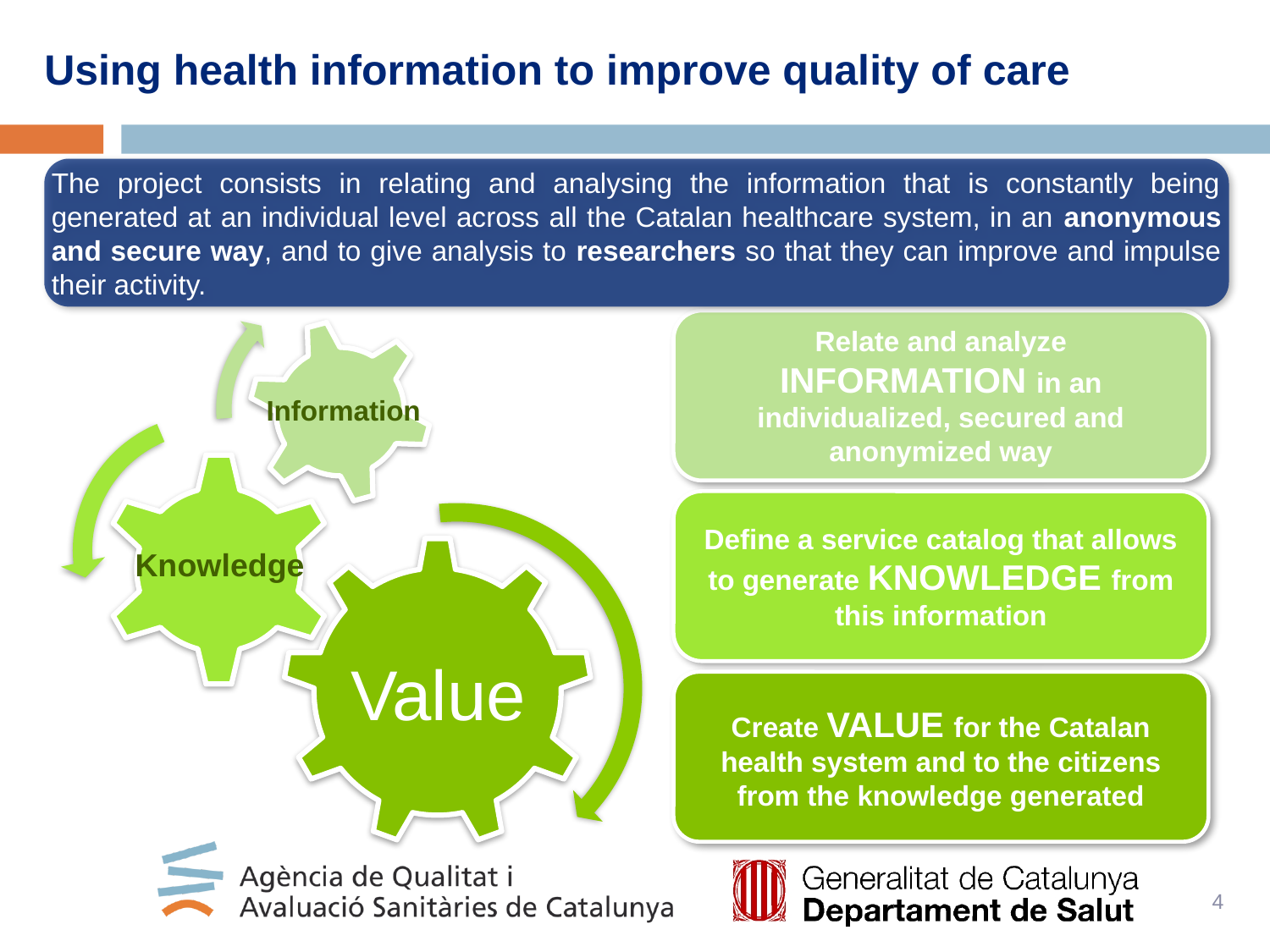

Using health information to improve quality of care
The project consists in relating and analysing the information that is constantly being generated at an individual level across all the Catalan healthcare system, in an anonymous and secure way, and to give analysis to researchers so that they can improve and impulse their activity.

Information

Knowledge

Value
Relate and analyze INFORMATION in an individualized, secured and anonymized way
Define a service catalog that allows to generate KNOWLEDGE from this information
Create VALUE for the Catalan health system and to the citizens from the knowledge generated
4